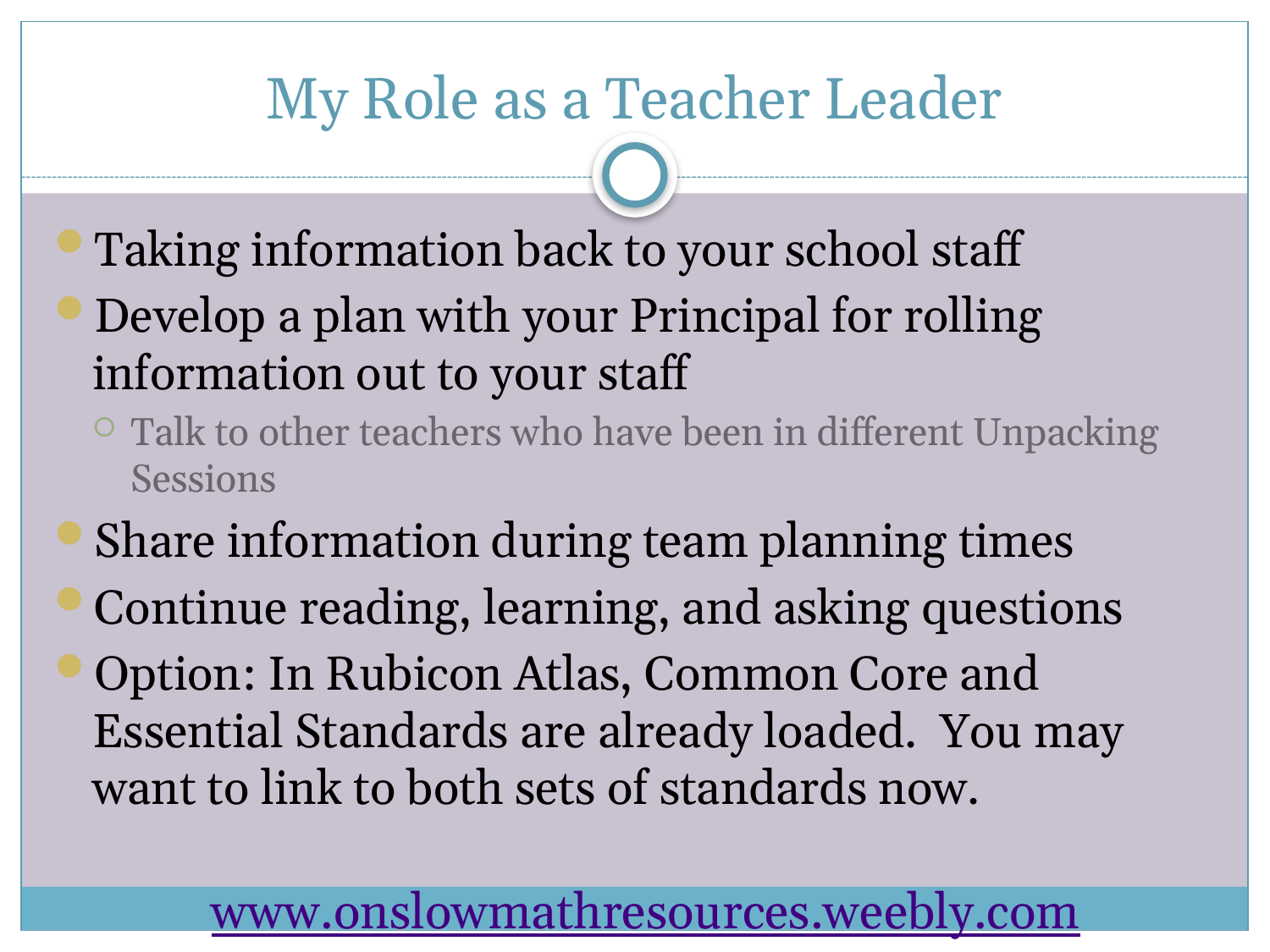

# My Role as a Teacher Leader
Taking information back to your school staff
Develop a plan with your Principal for rolling information out to your staff
Talk to other teachers who have been in different Unpacking Sessions
Share information during team planning times
Continue reading, learning, and asking questions
Option: In Rubicon Atlas, Common Core and Essential Standards are already loaded.  You may want to link to both sets of standards now.

www.onslowmathresources.weebly.com